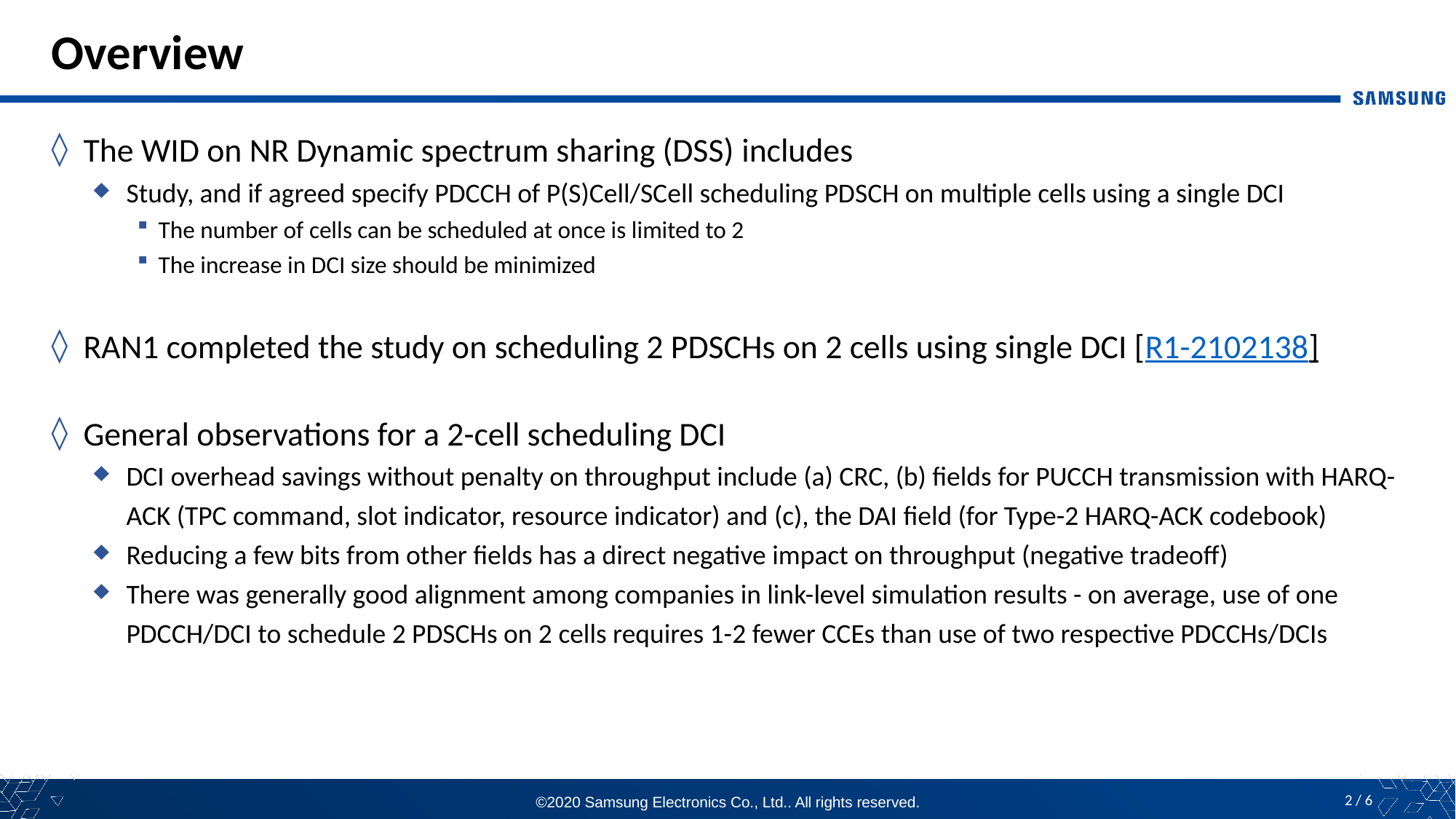

# Overview
The WID on NR Dynamic spectrum sharing (DSS) includes
Study, and if agreed specify PDCCH of P(S)Cell/SCell scheduling PDSCH on multiple cells using a single DCI
The number of cells can be scheduled at once is limited to 2
The increase in DCI size should be minimized

RAN1 completed the study on scheduling 2 PDSCHs on 2 cells using single DCI [R1-2102138]

General observations for a 2-cell scheduling DCI
DCI overhead savings without penalty on throughput include (a) CRC, (b) fields for PUCCH transmission with HARQ-ACK (TPC command, slot indicator, resource indicator) and (c), the DAI field (for Type-2 HARQ-ACK codebook)
Reducing a few bits from other fields has a direct negative impact on throughput (negative tradeoff)
There was generally good alignment among companies in link-level simulation results - on average, use of one PDCCH/DCI to schedule 2 PDSCHs on 2 cells requires 1-2 fewer CCEs than use of two respective PDCCHs/DCIs